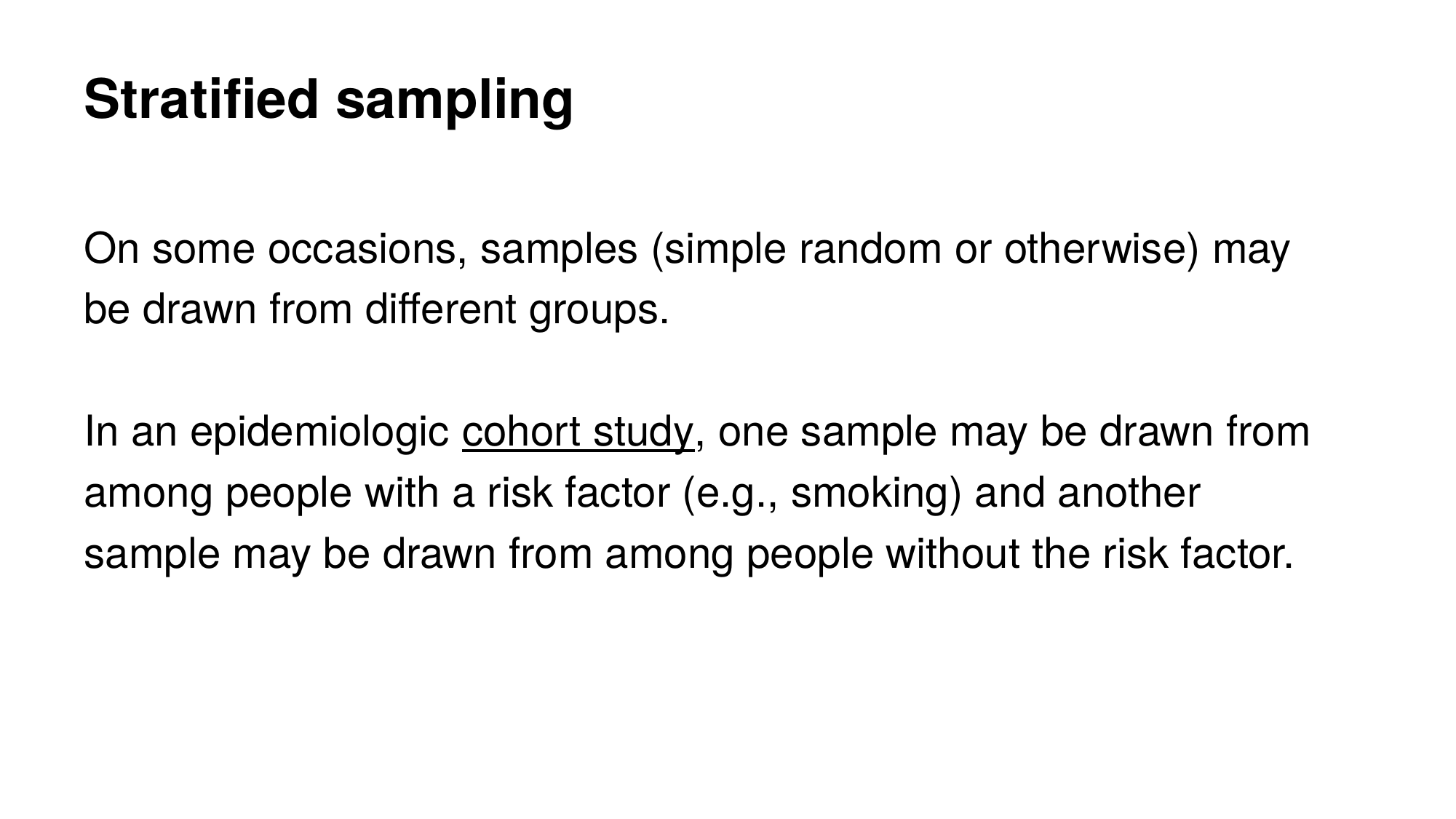

# Stratified sampling
On some occasions, samples (simple random or otherwise) may be drawn from different groups.

In an epidemiologic cohort study, one sample may be drawn from among people with a risk factor (e.g., smoking) and another sample may be drawn from among people without the risk factor.